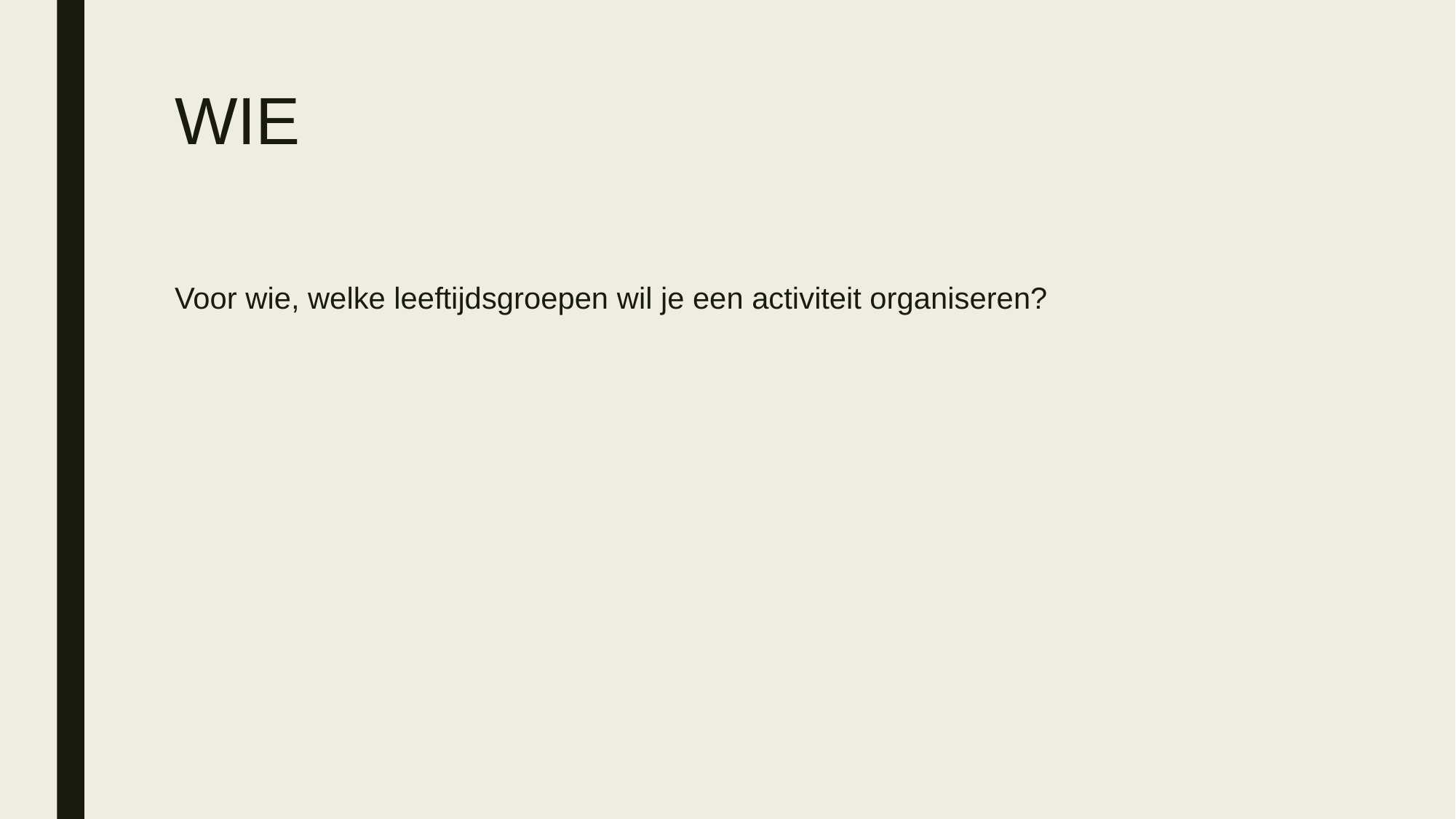

# WIE
Voor wie, welke leeftijdsgroepen wil je een activiteit organiseren?